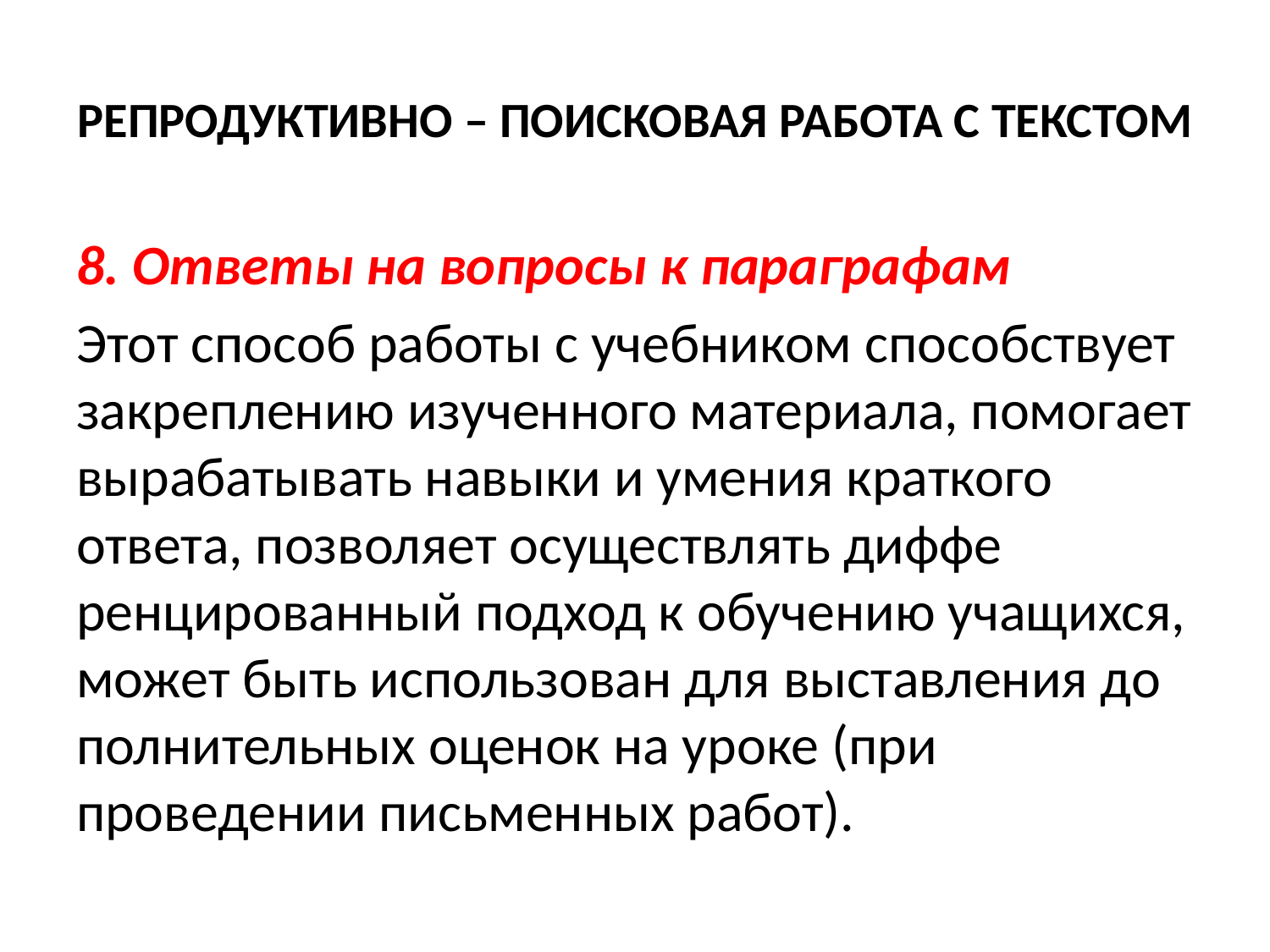

# РЕПРОДУКТИВНО – ПОИСКОВАЯ РАБОТА С ТЕКСТОМ
8. Ответы на вопросы к параграфам
Этот способ работы с учебником способствует закреплению изученного материала, помогает вырабатывать навыки и умения краткого ответа, позволяет осуществлять диффе­ренцированный подход к обучению учащихся, может быть использован для выставления до­полнительных оценок на уроке (при проведении письменных работ).